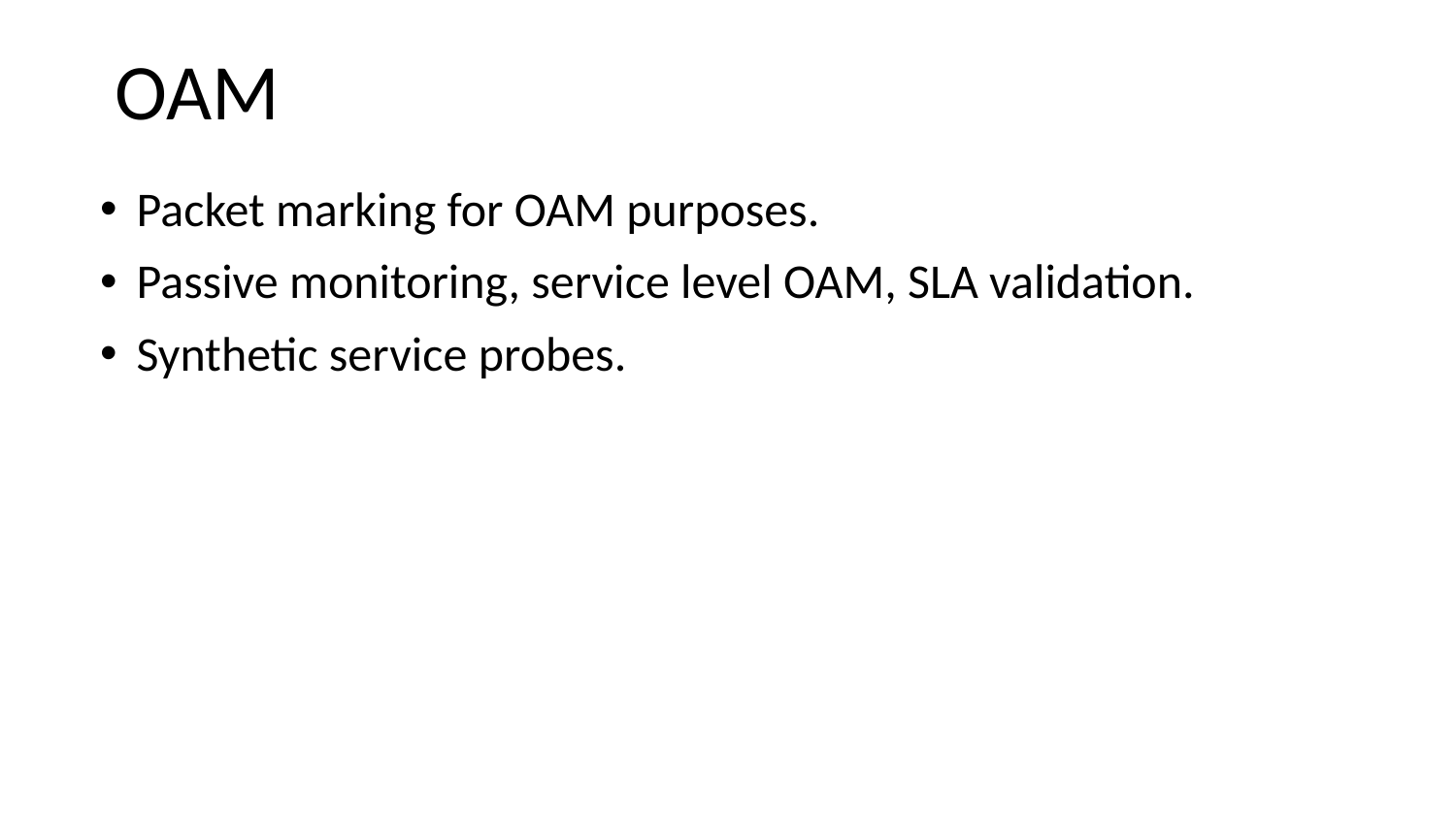

# OAM
Packet marking for OAM purposes.
Passive monitoring, service level OAM, SLA validation.
Synthetic service probes.